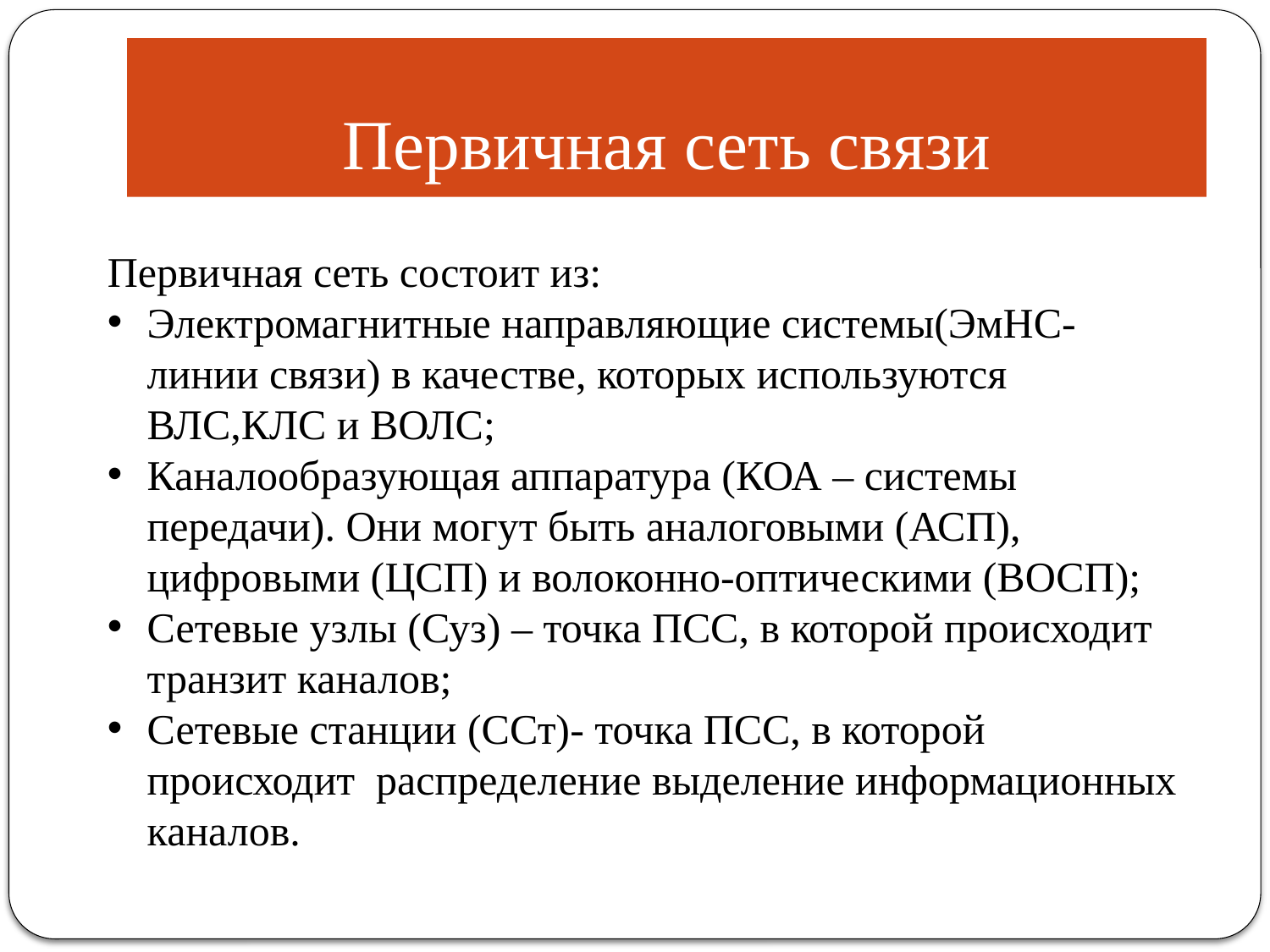

# Первичная сеть связи
Первичная сеть состоит из:
Электромагнитные направляющие системы(ЭмНС- линии связи) в качестве, которых используются ВЛС,КЛС и ВОЛС;
Каналообразующая аппаратура (КОА – системы передачи). Они могут быть аналоговыми (АСП), цифровыми (ЦСП) и волоконно-оптическими (ВОСП);
Сетевые узлы (Суз) – точка ПСС, в которой происходит транзит каналов;
Сетевые станции (ССт)- точка ПСС, в которой происходит  распределение выделение информационных каналов.